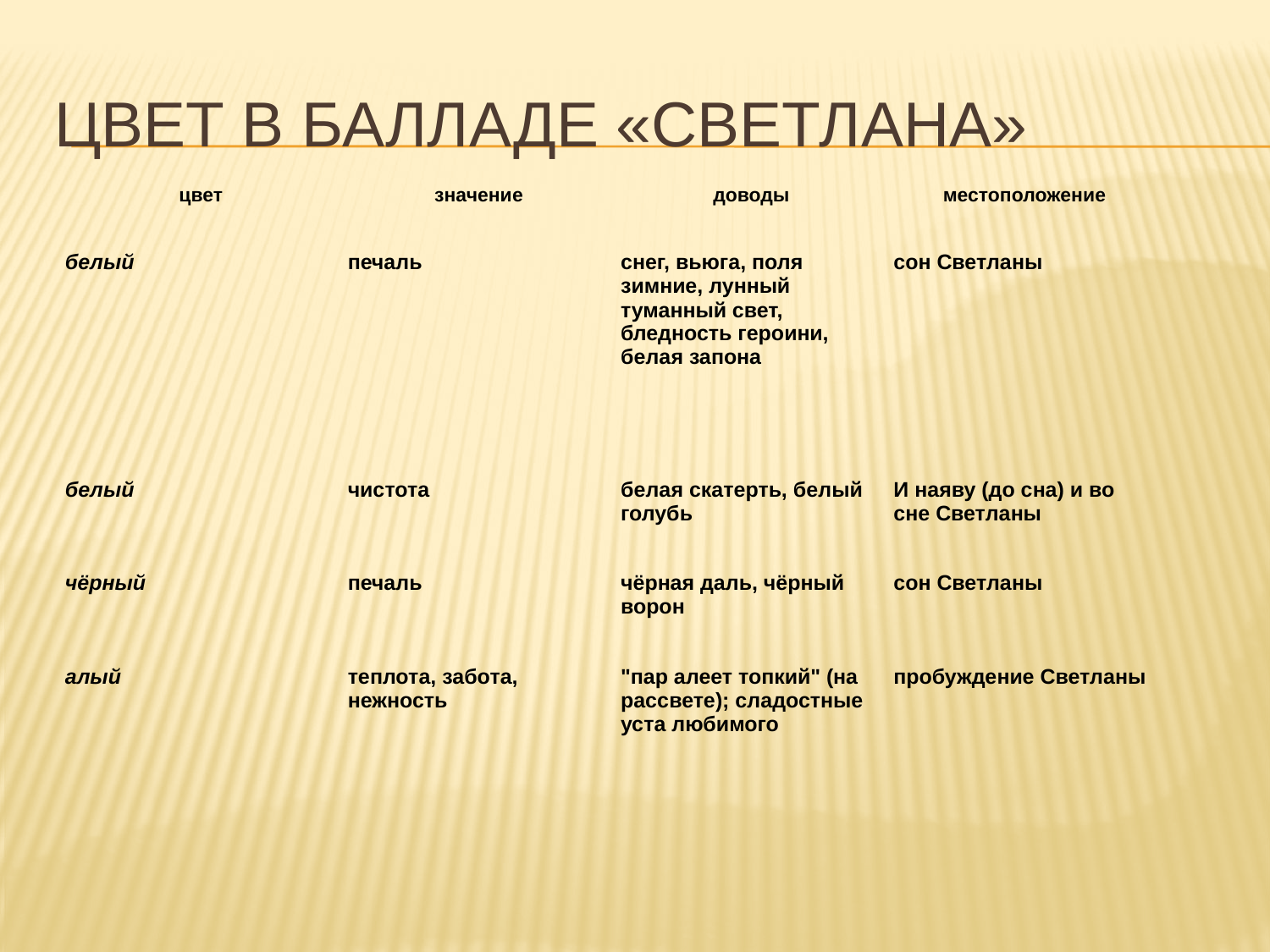

# Цвет в балладе «Светлана»
| цвет | значение | доводы | местоположение |
| --- | --- | --- | --- |
| белый | печаль | снег, вьюга, поля зимние, лунный туманный свет, бледность героини, белая запона | сон Светланы |
| белый | чистота | белая скатерть, белый голубь | И наяву (до сна) и во сне Светланы |
| чёрный | печаль | чёрная даль, чёрный ворон | сон Светланы |
| алый | теплота, забота, нежность | "пар алеет топкий" (на рассвете); сладостные уста любимого | пробуждение Светланы |